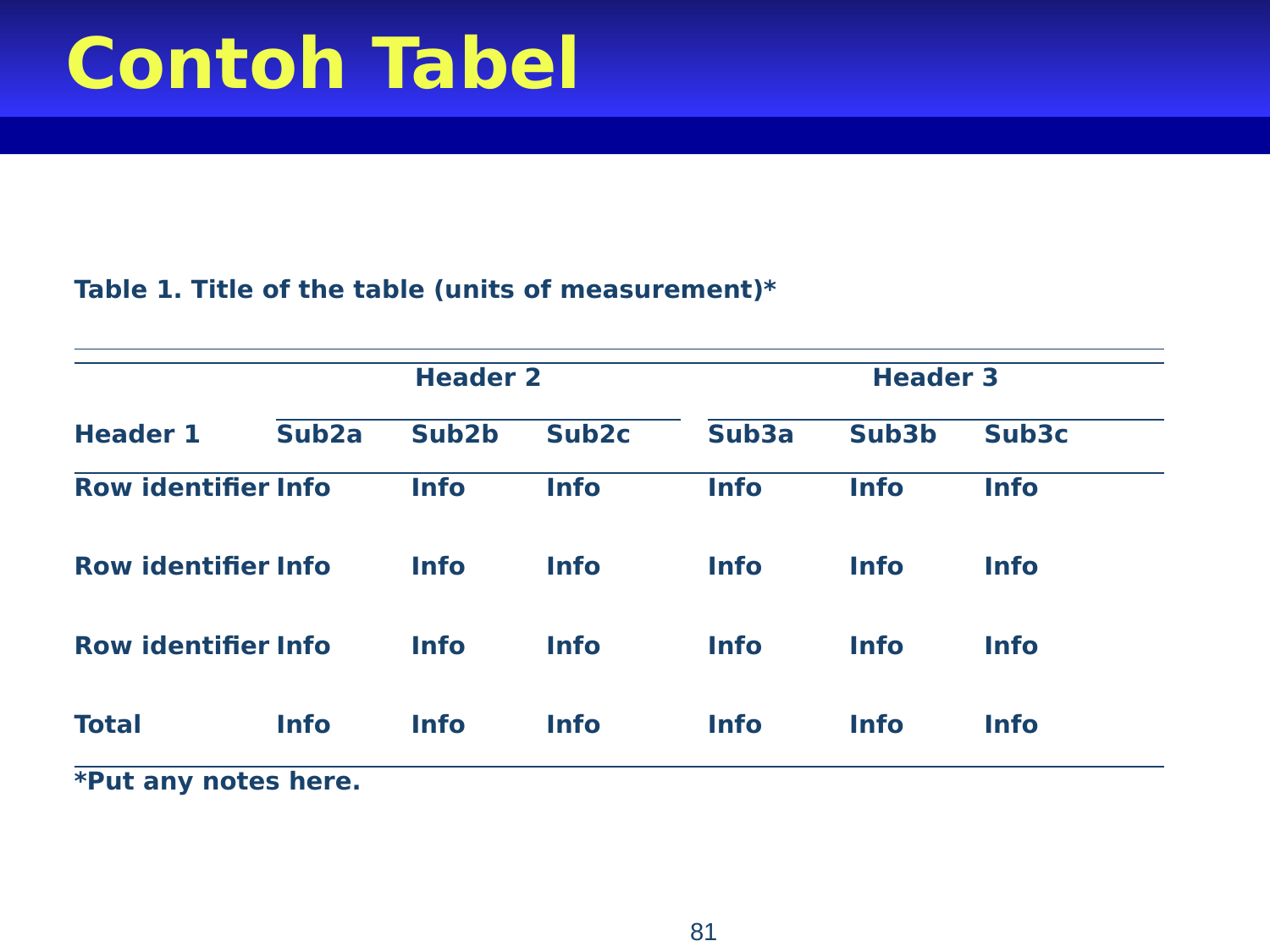

# Contoh Tabel
| Table 1. Title of the table (units of measurement)\* |  |  |  |  |  |  |  |
| --- | --- | --- | --- | --- | --- | --- | --- |
|  |  |  |  |  |  |  |  |
|  | Header 2 |  |  |  | Header 3 |  |  |
| Header 1 | Sub2a | Sub2b | Sub2c |  | Sub3a | Sub3b | Sub3c |
| Row identifier | Info | Info | Info |  | Info | Info | Info |
| Row identifier | Info | Info | Info |  | Info | Info | Info |
| Row identifier | Info | Info | Info |  | Info | Info | Info |
| Total | Info | Info | Info |  | Info | Info | Info |
| \*Put any notes here. |  |  |  |  |  |  |  |
81